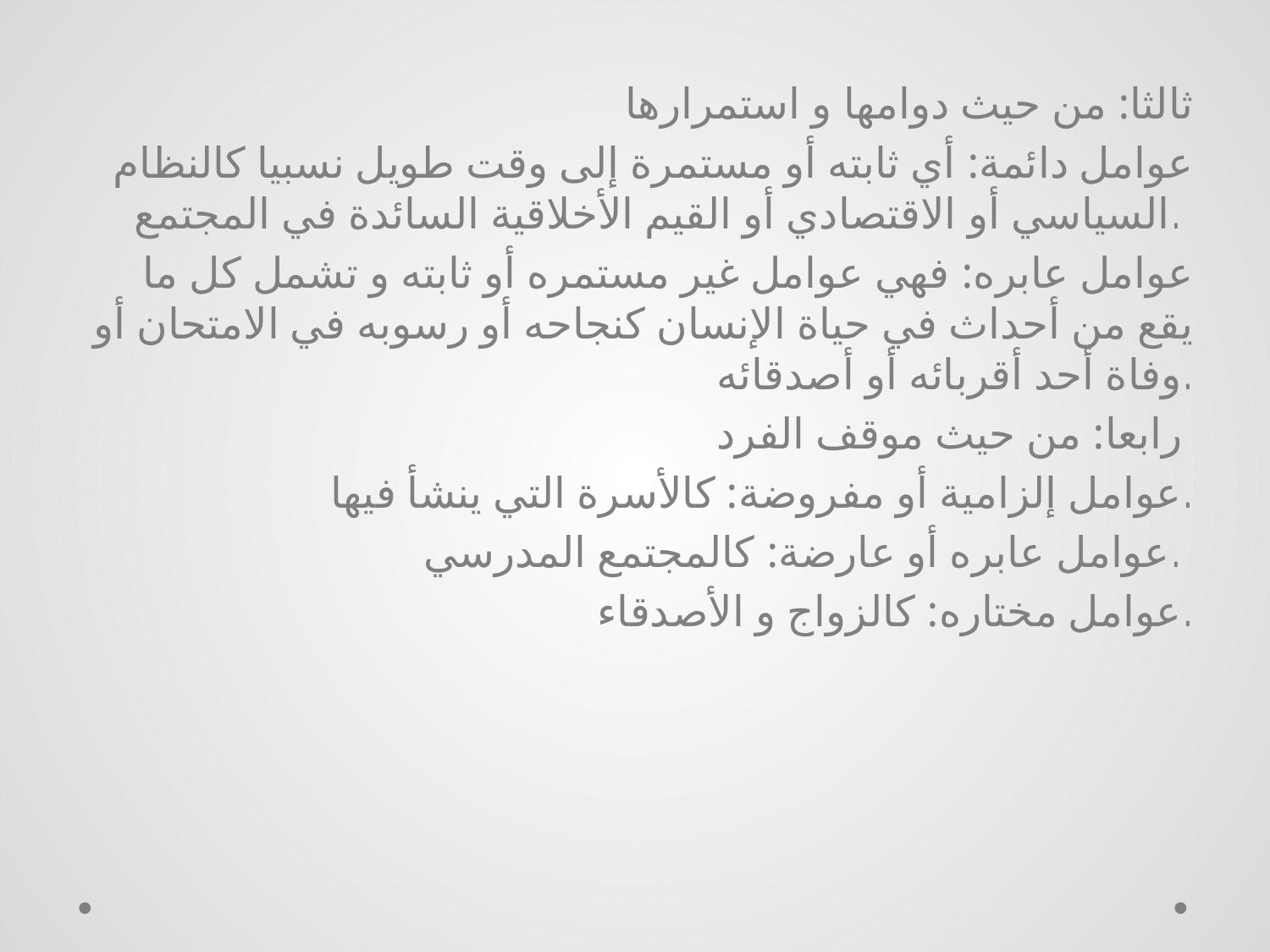

ثالثا: من حيث دوامها و استمرارها
عوامل دائمة: أي ثابته أو مستمرة إلى وقت طويل نسبيا كالنظام السياسي أو الاقتصادي أو القيم الأخلاقية السائدة في المجتمع.
عوامل عابره: فهي عوامل غير مستمره أو ثابته و تشمل كل ما يقع من أحداث في حياة الإنسان كنجاحه أو رسوبه في الامتحان أو وفاة أحد أقربائه أو أصدقائه.
رابعا: من حيث موقف الفرد
عوامل إلزامية أو مفروضة: كالأسرة التي ينشأ فيها.
عوامل عابره أو عارضة: كالمجتمع المدرسي.
عوامل مختاره: كالزواج و الأصدقاء.